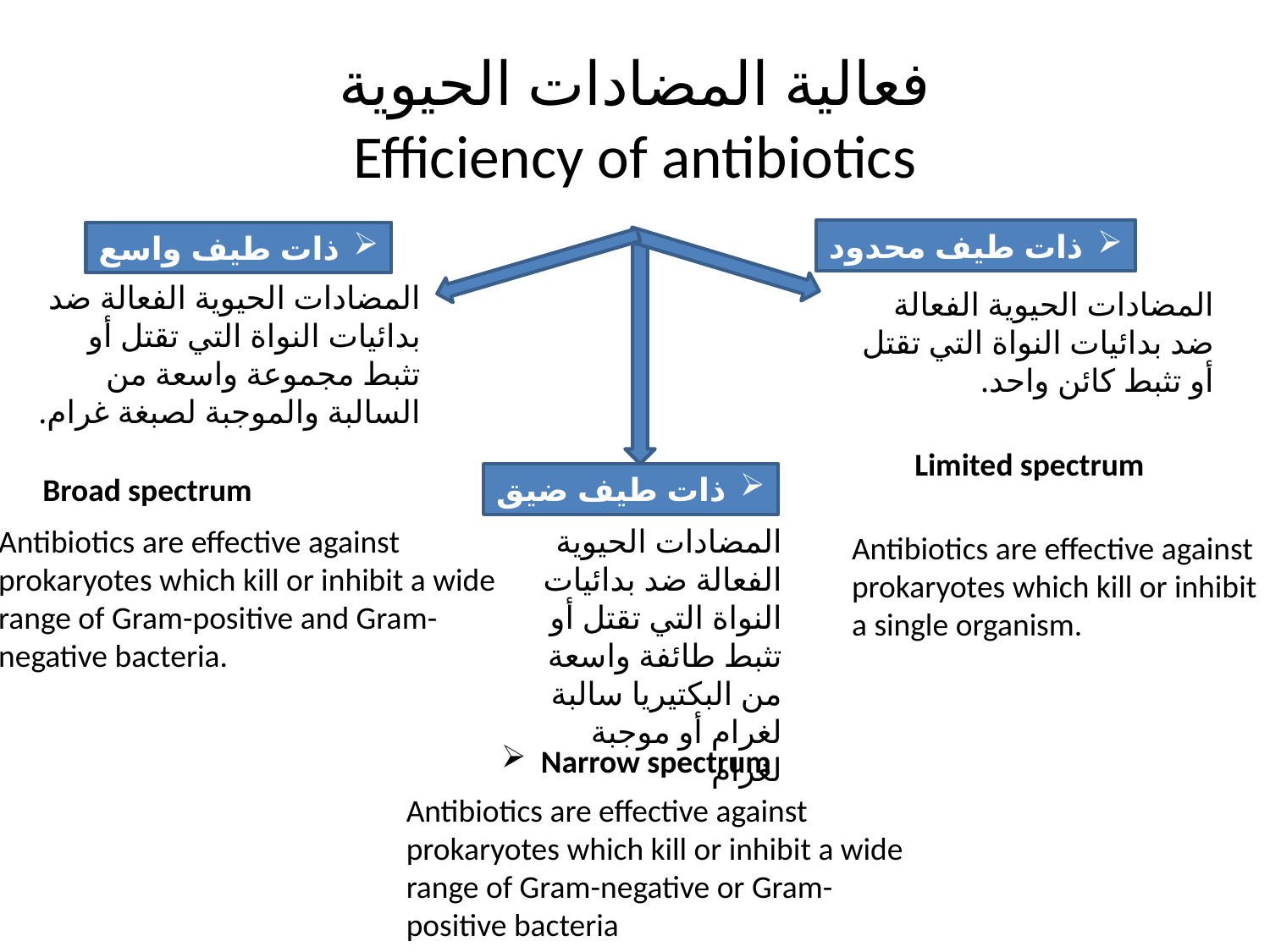

# فعالية المضادات الحيوية Efficiency of antibiotics
ذات طيف محدود
ذات طيف واسع

المضادات الحيوية الفعالة ضد بدائيات النواة التي تقتل أو تثبط مجموعة واسعة من السالبة والموجبة لصبغة غرام.
المضادات الحيوية الفعالة ضد بدائيات النواة التي تقتل أو تثبط كائن واحد.
Limited spectrum
Broad spectrum
ذات طيف ضيق
المضادات الحيوية الفعالة ضد بدائيات النواة التي تقتل أو تثبط طائفة واسعة من البكتيريا سالبة لغرام أو موجبة لغرام
Antibiotics are effective against prokaryotes which kill or inhibit a wide range of Gram-positive and Gram-negative bacteria.
Antibiotics are effective against prokaryotes which kill or inhibit a single organism.
Narrow spectrum
Antibiotics are effective against prokaryotes which kill or inhibit a wide range of Gram-negative or Gram-positive bacteria